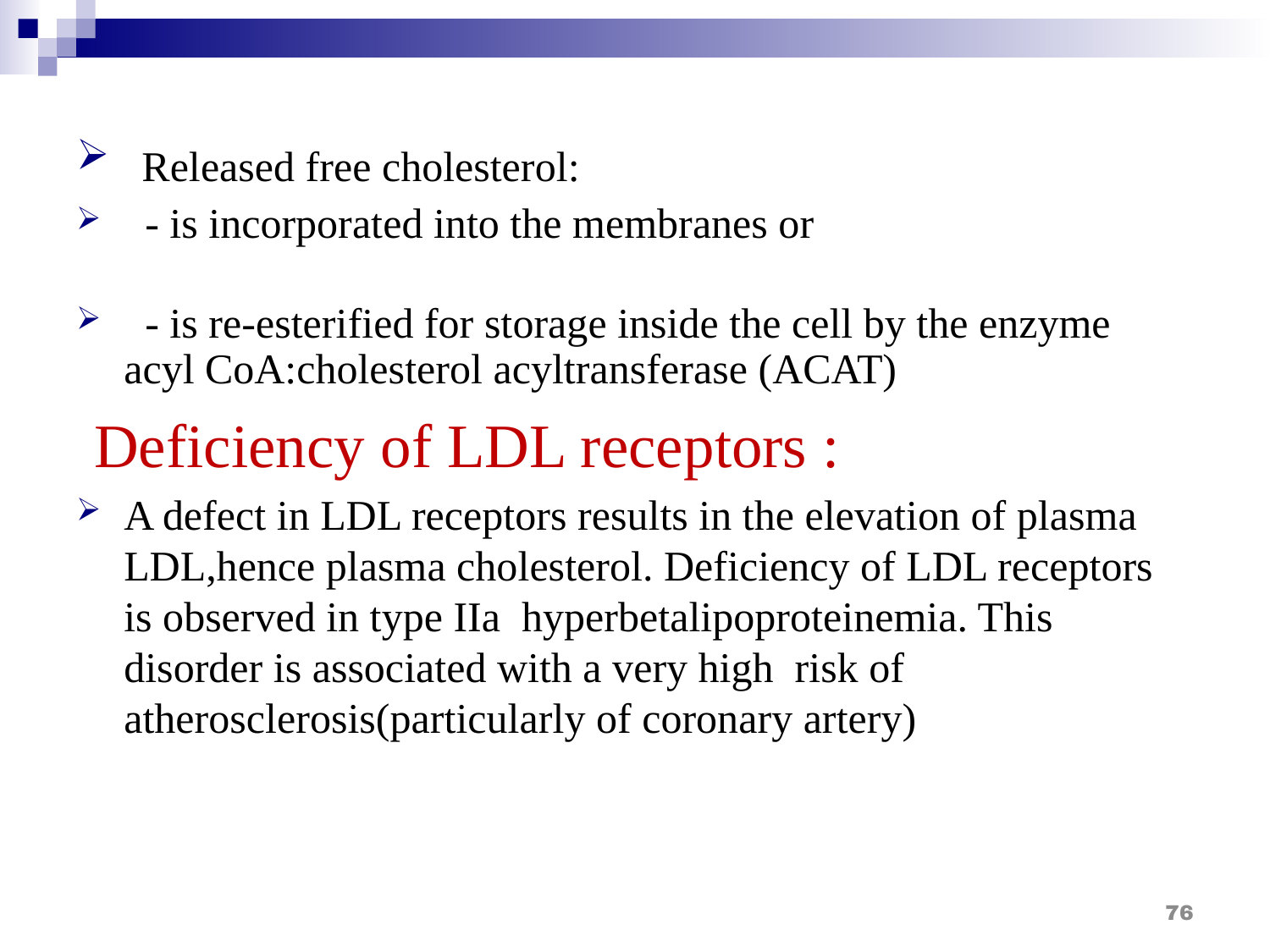

Released free cholesterol:
  - is incorporated into the membranes or
  - is re-esterified for storage inside the cell by the enzyme acyl CoA:cholesterol acyltransferase (ACAT)
 Deficiency of LDL receptors :
A defect in LDL receptors results in the elevation of plasma LDL,hence plasma cholesterol. Deficiency of LDL receptors is observed in type IIa  hyperbetalipoproteinemia. This disorder is associated with a very high  risk of atherosclerosis(particularly of coronary artery)

76